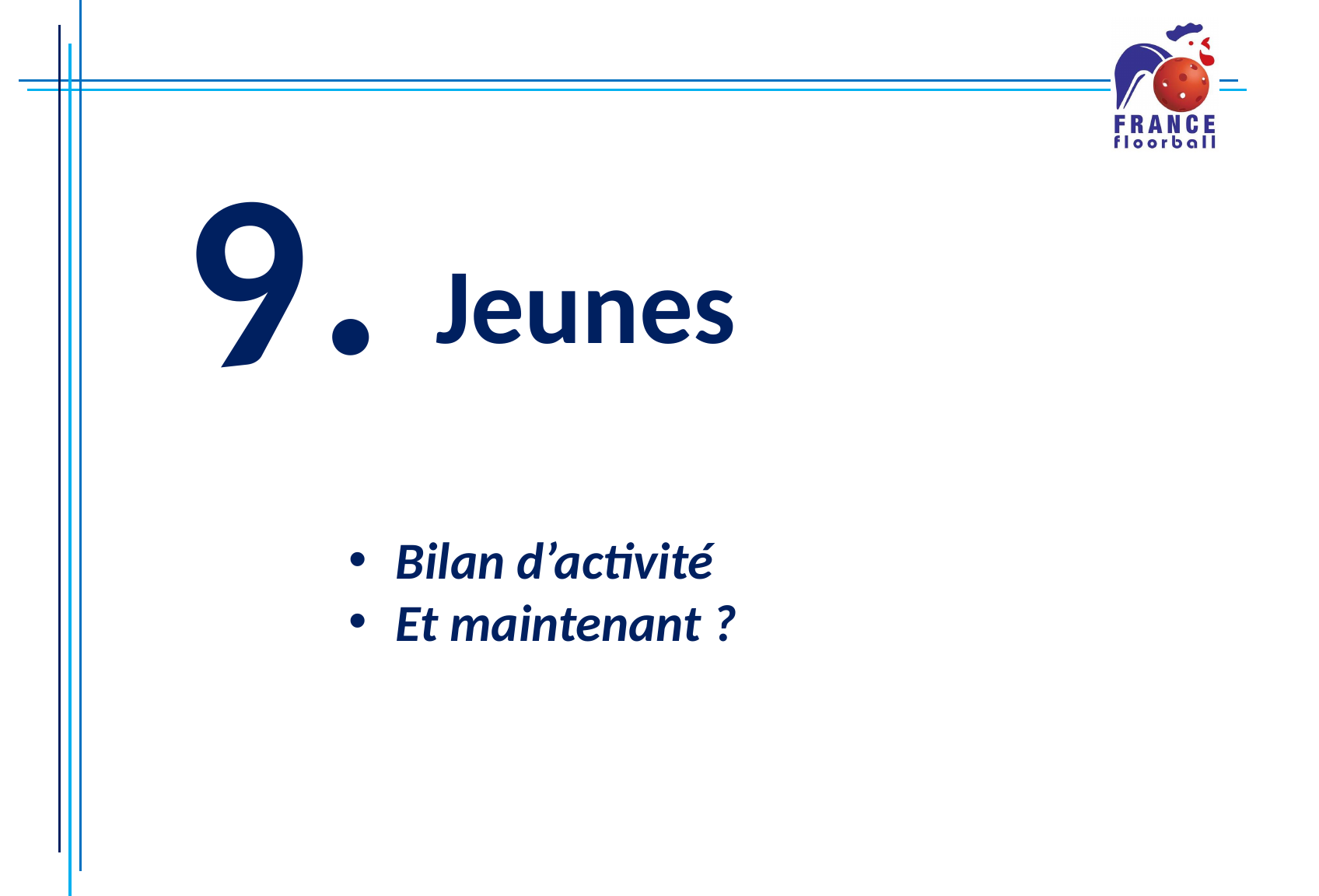

9.
# Jeunes
Bilan d’activité
Et maintenant ?